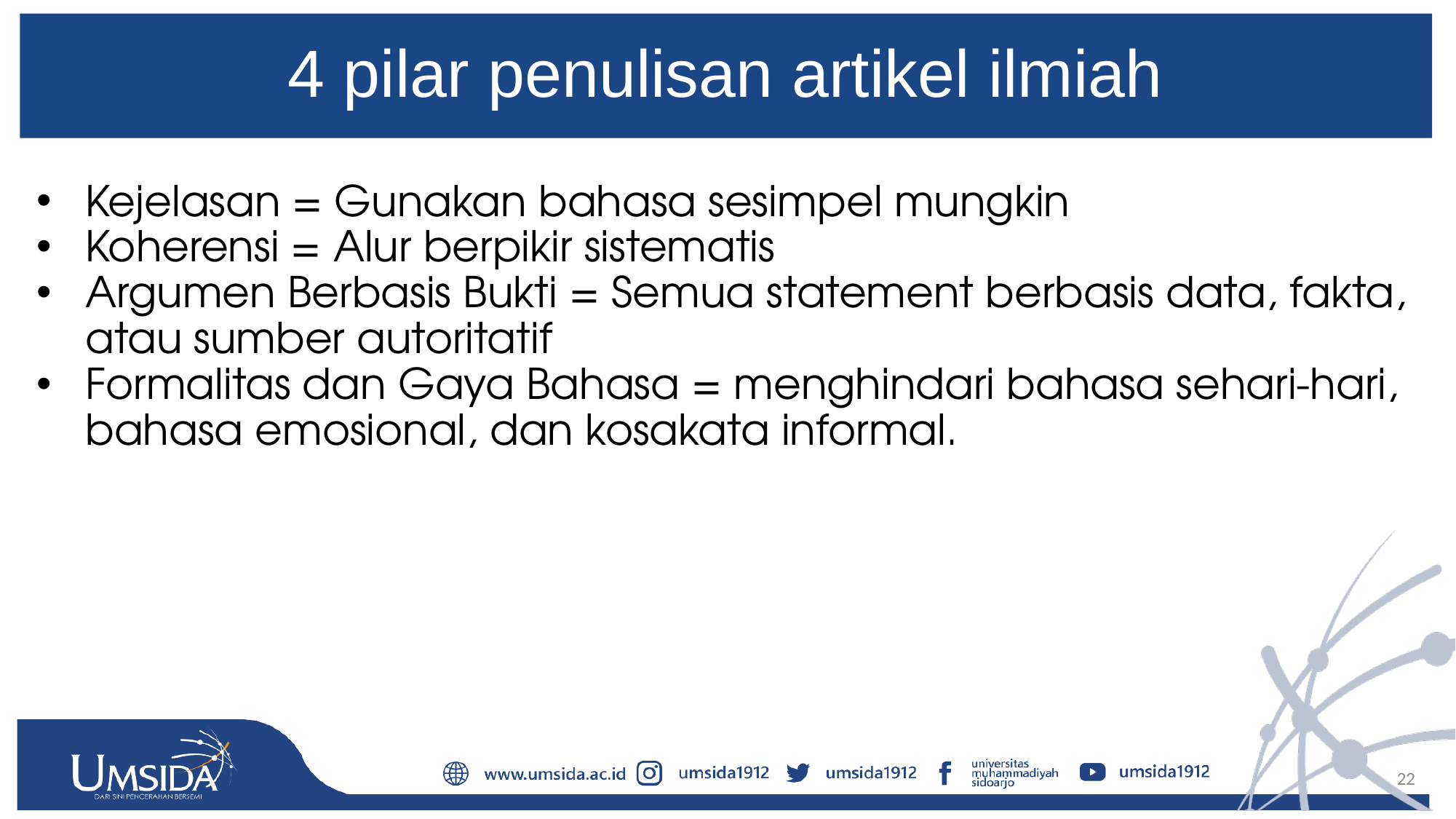

# 4 pilar penulisan artikel ilmiah
Kejelasan = Gunakan bahasa sesimpel mungkin
Koherensi = Alur berpikir sistematis
Argumen Berbasis Bukti = Semua statement berbasis data, fakta, atau sumber autoritatif
Formalitas dan Gaya Bahasa = menghindari bahasa sehari-hari, bahasa emosional, dan kosakata informal.